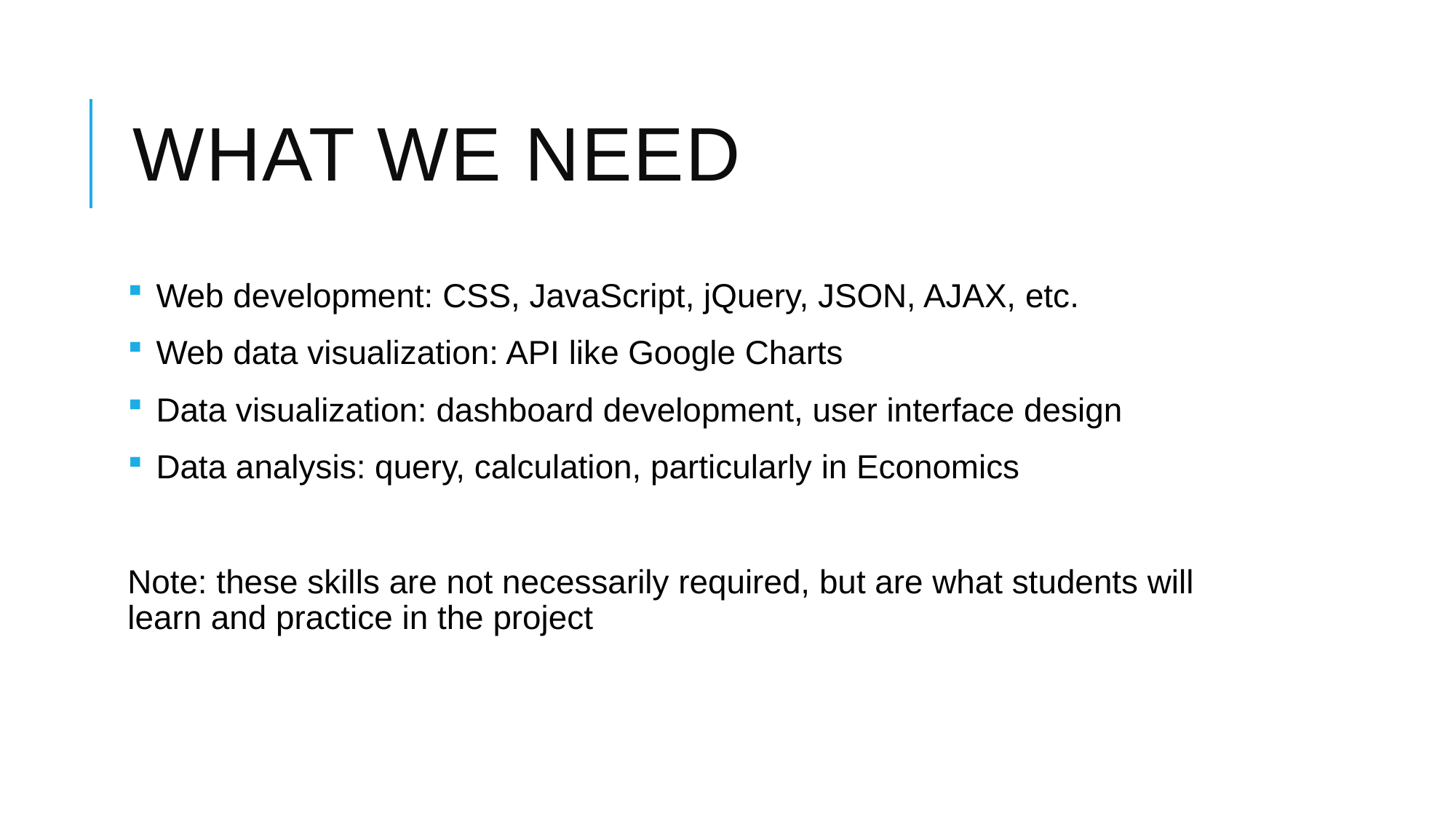

# What we need
Web development: CSS, JavaScript, jQuery, JSON, AJAX, etc.
Web data visualization: API like Google Charts
Data visualization: dashboard development, user interface design
Data analysis: query, calculation, particularly in Economics

Note: these skills are not necessarily required, but are what students will learn and practice in the project